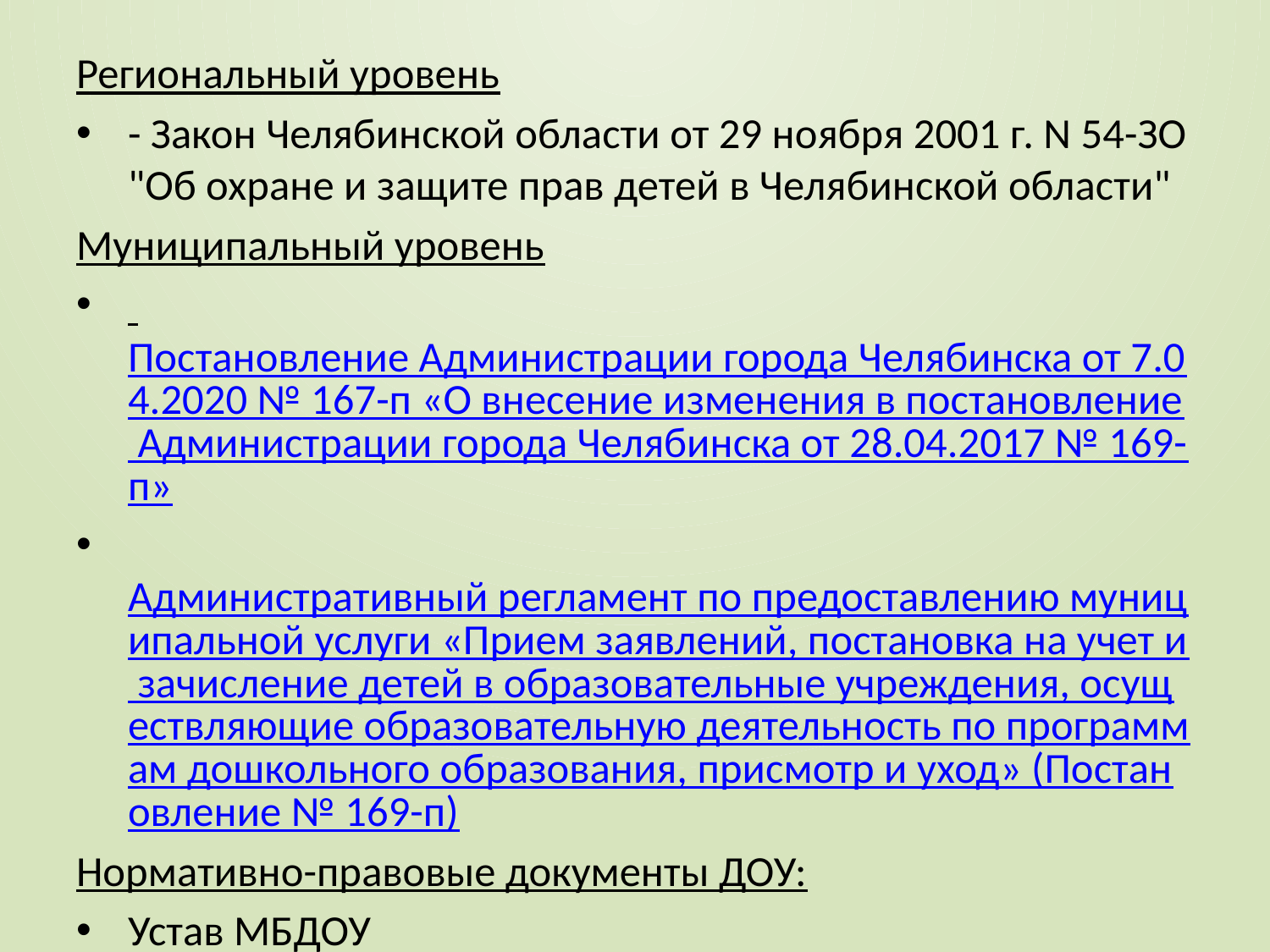

#
Региональный уровень
- Закон Челябинской области от 29 ноября 2001 г. N 54-ЗО "Об охране и защите прав детей в Челябинской области"
Муниципальный уровень
 Постановление Администрации города Челябинска от 7.04.2020 № 167-п «О внесение изменения в постановление Администрации города Челябинска от 28.04.2017 № 169-п»
 Административный регламент по предоставлению муниципальной услуги «Прием заявлений, постановка на учет и зачисление детей в образовательные учреждения, осуществляющие образовательную деятельность по программам дошкольного образования, присмотр и уход» (Постановление № 169-п)
Нормативно-правовые документы ДОУ:
Устав МБДОУ
Договор ДОУ с родителями (законными представителями)
ОП ДО МБДОУ «ДС № 365 г. Челябинска»